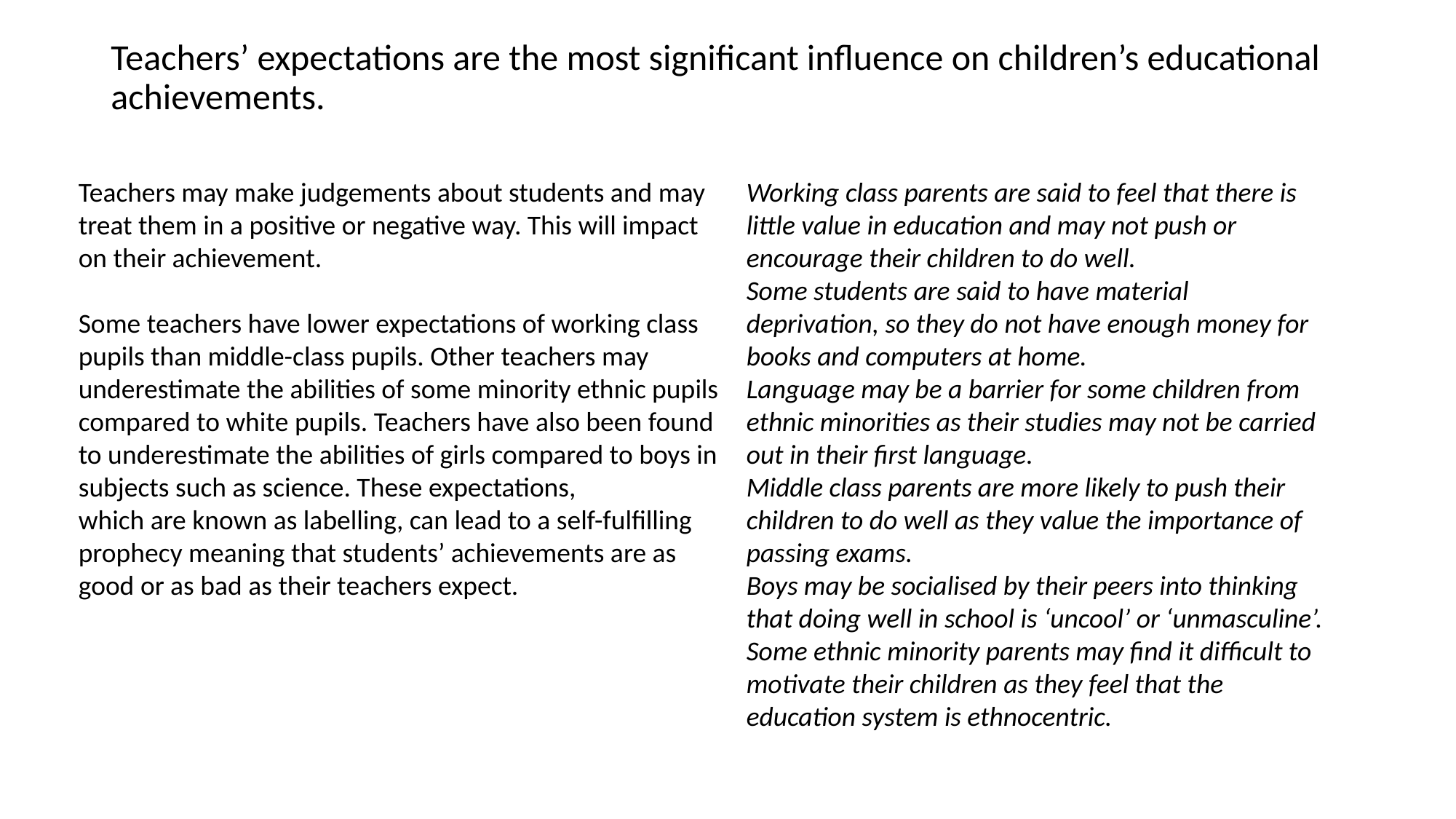

# Teachers’ expectations are the most significant influence on children’s educational achievements.
Teachers may make judgements about students and may treat them in a positive or negative way. This will impact on their achievement.

Some teachers have lower expectations of working class pupils than middle-class pupils. Other teachers may underestimate the abilities of some minority ethnic pupils
compared to white pupils. Teachers have also been found to underestimate the abilities of girls compared to boys in subjects such as science. These expectations,
which are known as labelling, can lead to a self-fulfilling prophecy meaning that students’ achievements are as good or as bad as their teachers expect.

Working class parents are said to feel that there is little value in education and may not push or encourage their children to do well.
Some students are said to have material deprivation, so they do not have enough money for books and computers at home.
Language may be a barrier for some children from ethnic minorities as their studies may not be carried out in their first language.
Middle class parents are more likely to push their children to do well as they value the importance of passing exams.
Boys may be socialised by their peers into thinking that doing well in school is ‘uncool’ or ‘unmasculine’.
Some ethnic minority parents may find it difficult to motivate their children as they feel that the education system is ethnocentric.